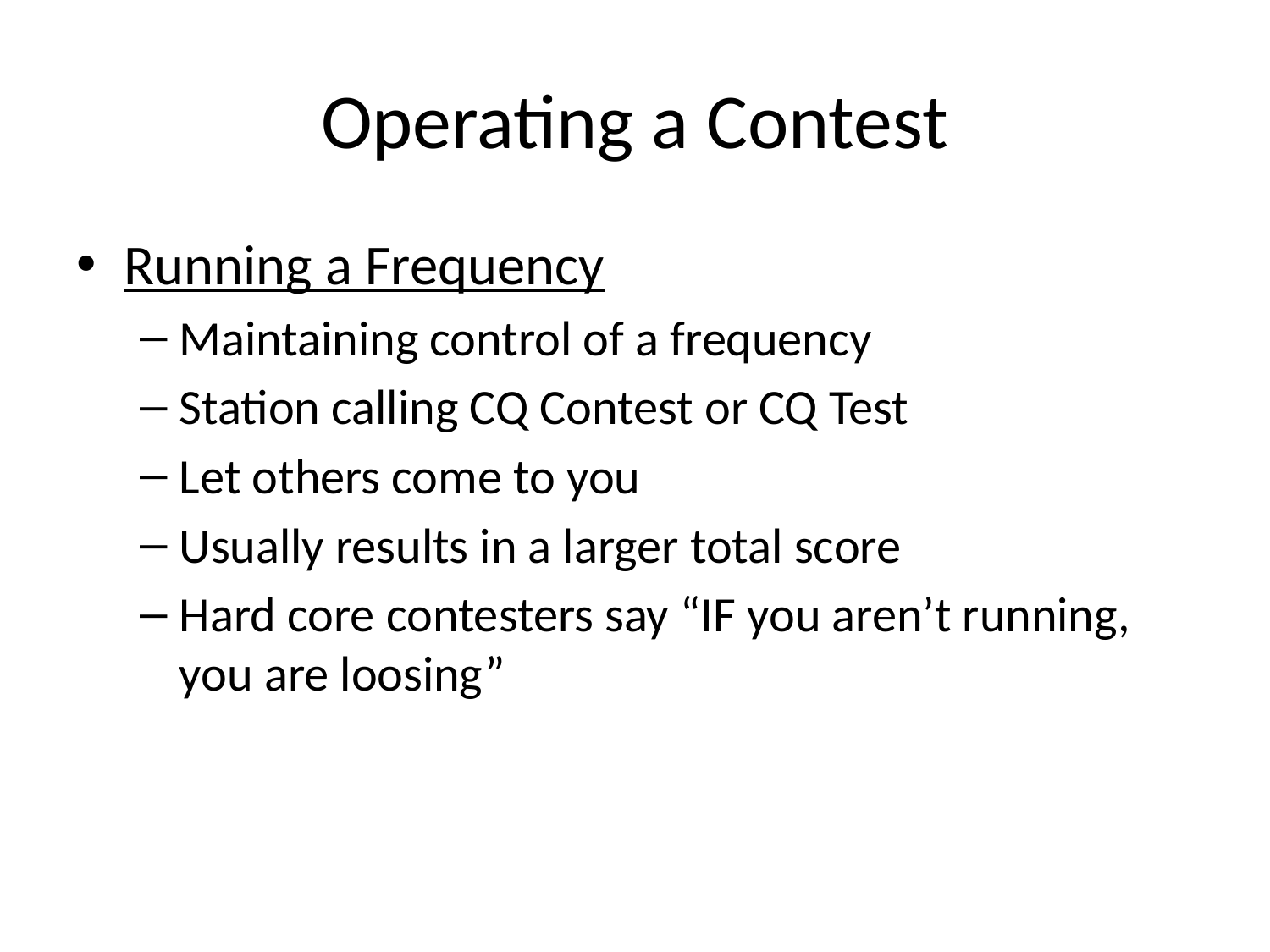

# Operating a Contest
Running a Frequency
Maintaining control of a frequency
Station calling CQ Contest or CQ Test
Let others come to you
Usually results in a larger total score
Hard core contesters say “IF you aren’t running, you are loosing”